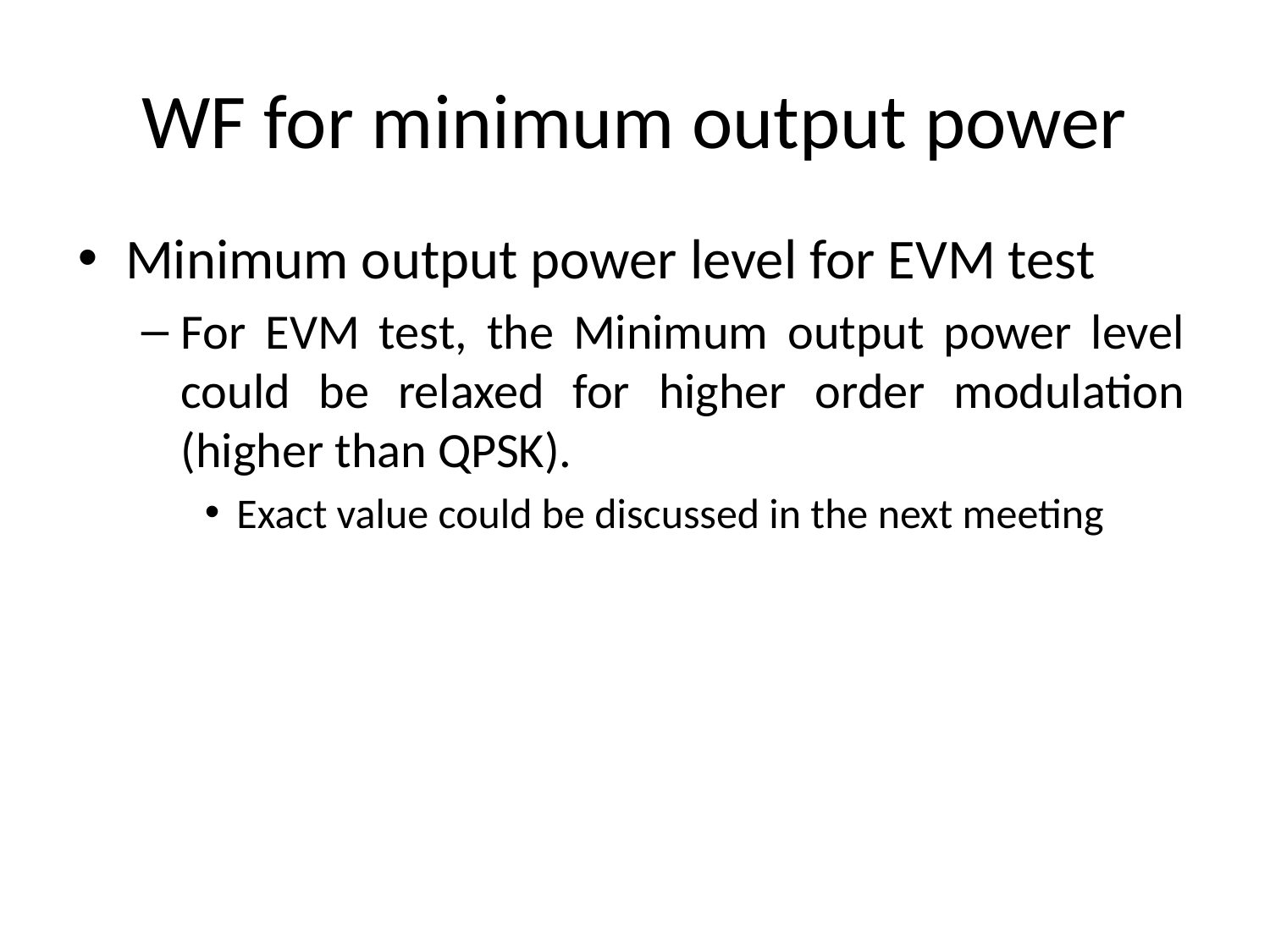

# WF for minimum output power
Minimum output power level for EVM test
For EVM test, the Minimum output power level could be relaxed for higher order modulation (higher than QPSK).
Exact value could be discussed in the next meeting